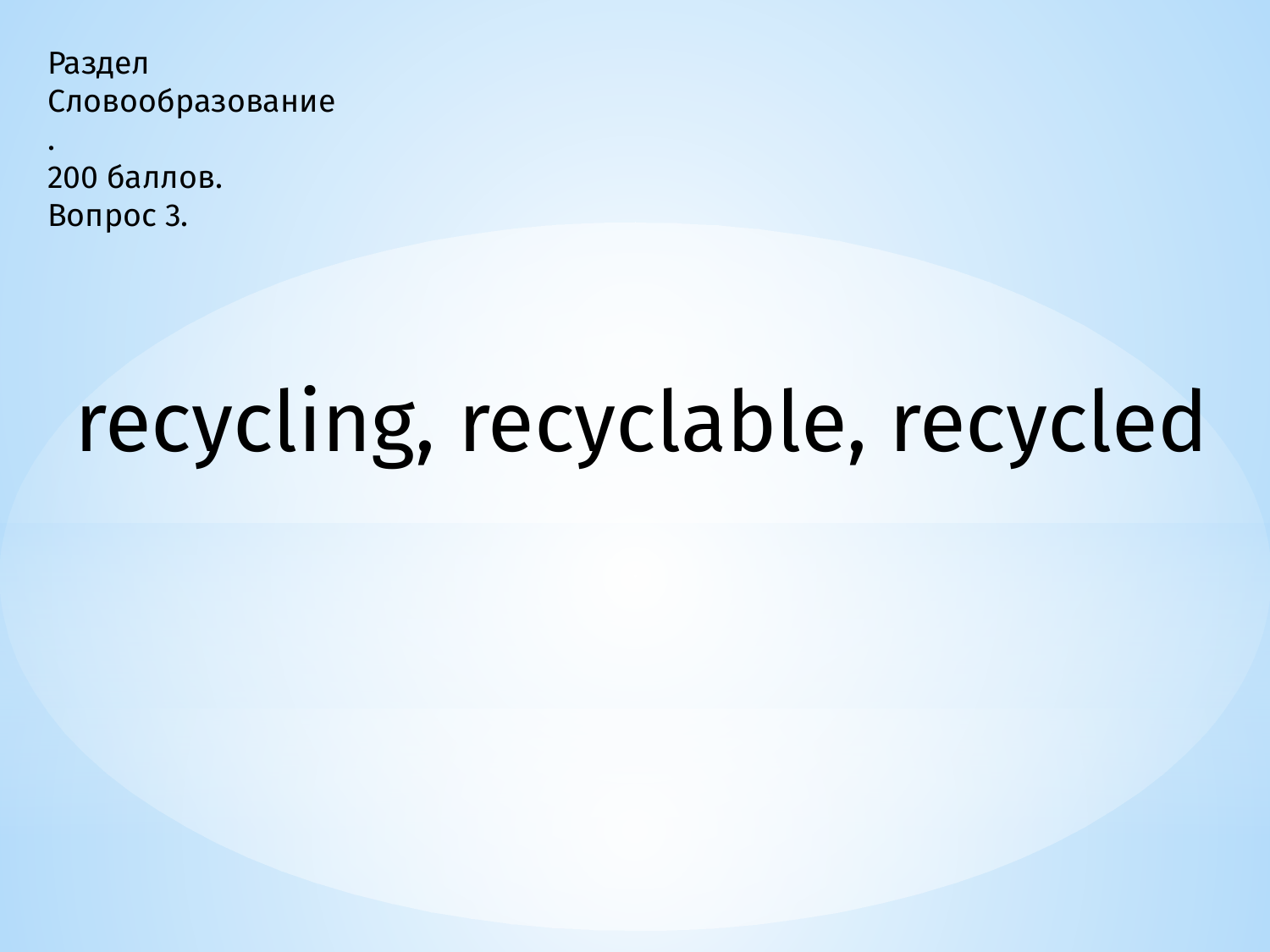

Раздел
Словообразование.
200 баллов.
Вопрос 3.
recycling, recyclable, recycled